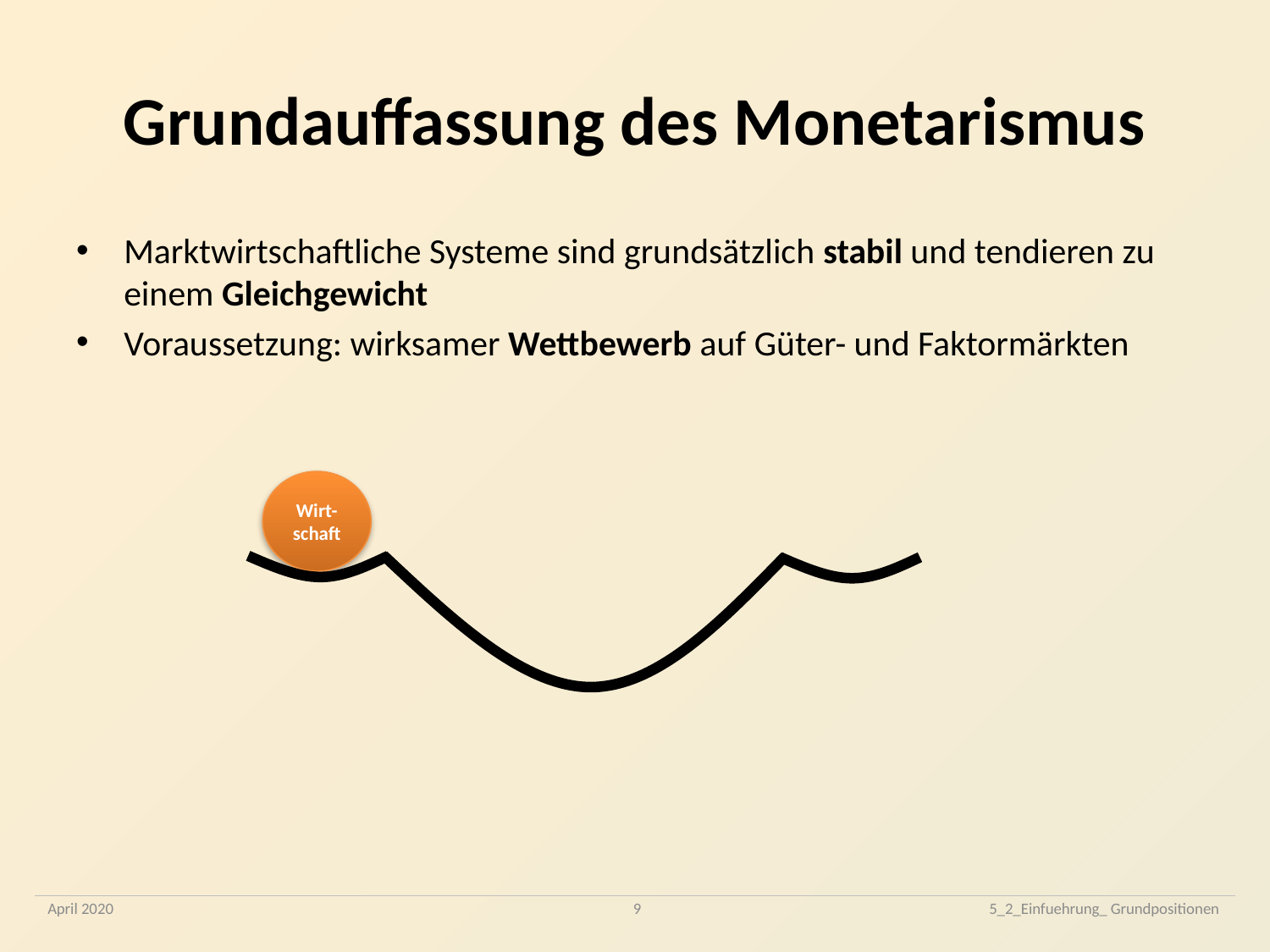

# Grundauffassung des Monetarismus
Marktwirtschaftliche Systeme sind grundsätzlich stabil und tendieren zu einem Gleichgewicht
Voraussetzung: wirksamer Wettbewerb auf Güter- und Faktormärkten
Wirt-schaft

April 2020	9	5_2_Einfuehrung_ Grundpositionen